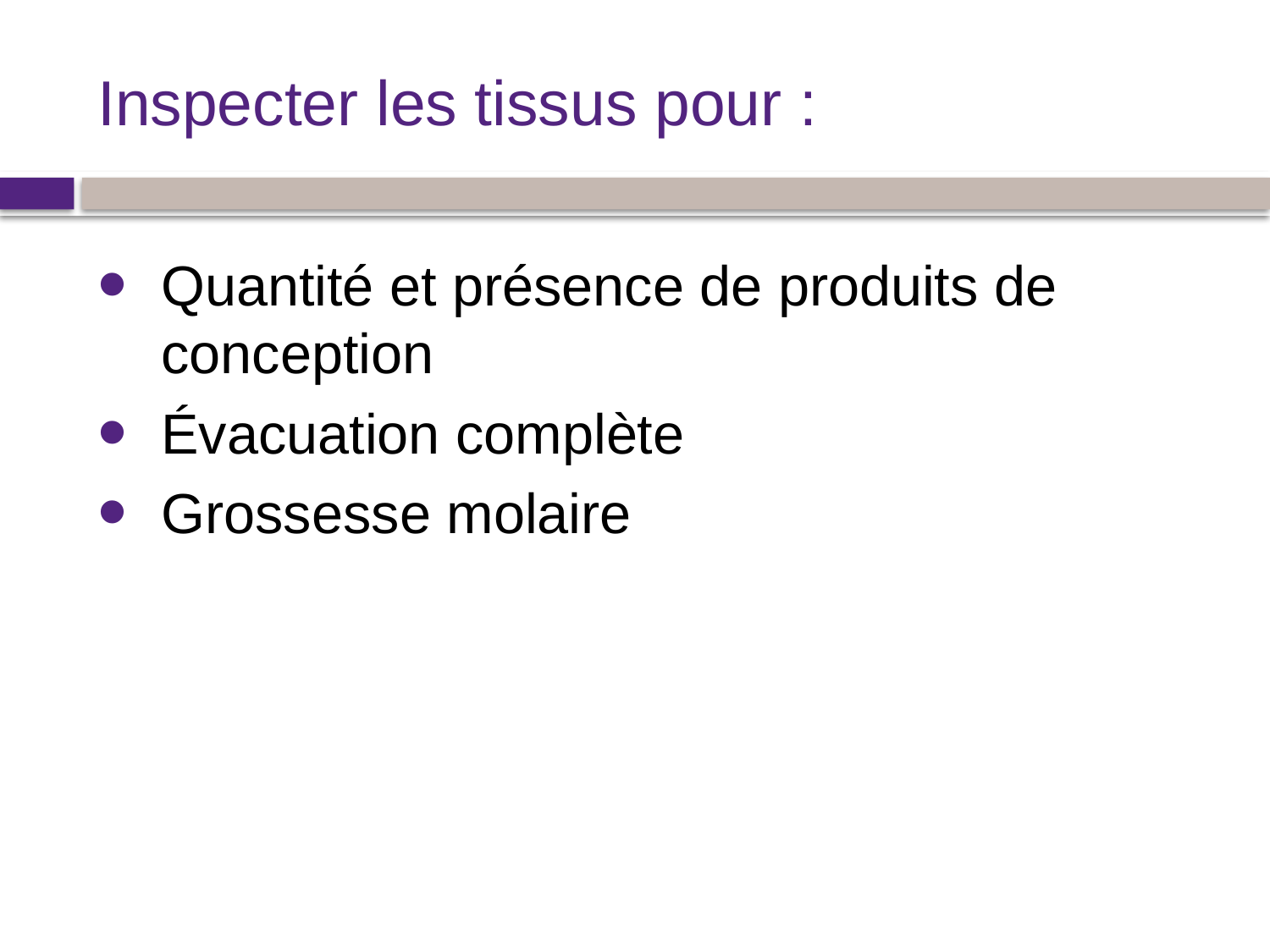

# Inspecter les tissus pour :
Quantité et présence de produits de conception
Évacuation complète
Grossesse molaire